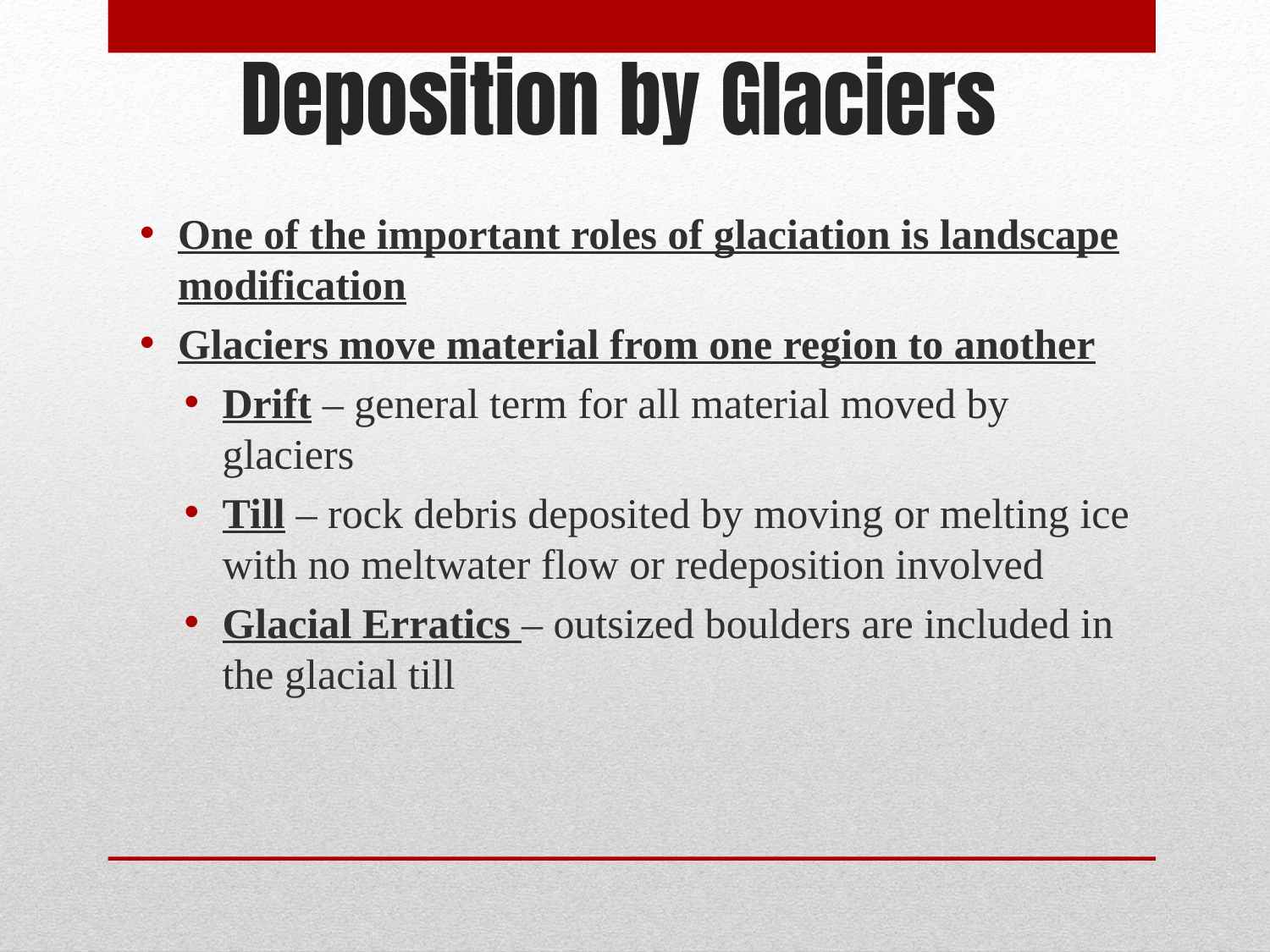

# Deposition by Glaciers
One of the important roles of glaciation is landscape modification
Glaciers move material from one region to another
Drift – general term for all material moved by glaciers
Till – rock debris deposited by moving or melting ice with no meltwater flow or redeposition involved
Glacial Erratics – outsized boulders are included in the glacial till